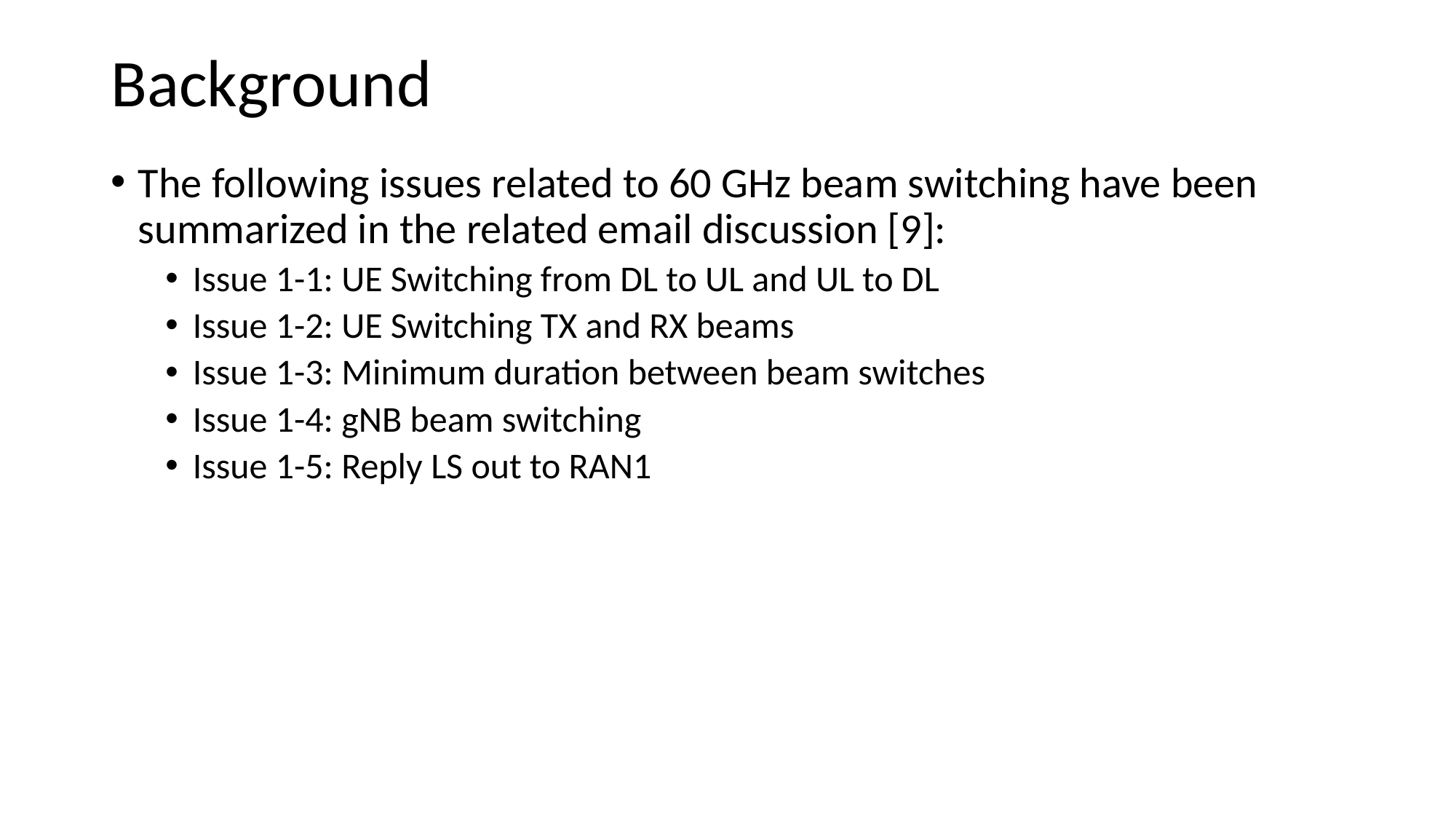

# Background
The following issues related to 60 GHz beam switching have been summarized in the related email discussion [9]:
Issue 1-1: UE Switching from DL to UL and UL to DL
Issue 1-2: UE Switching TX and RX beams
Issue 1-3: Minimum duration between beam switches
Issue 1-4: gNB beam switching
Issue 1-5: Reply LS out to RAN1